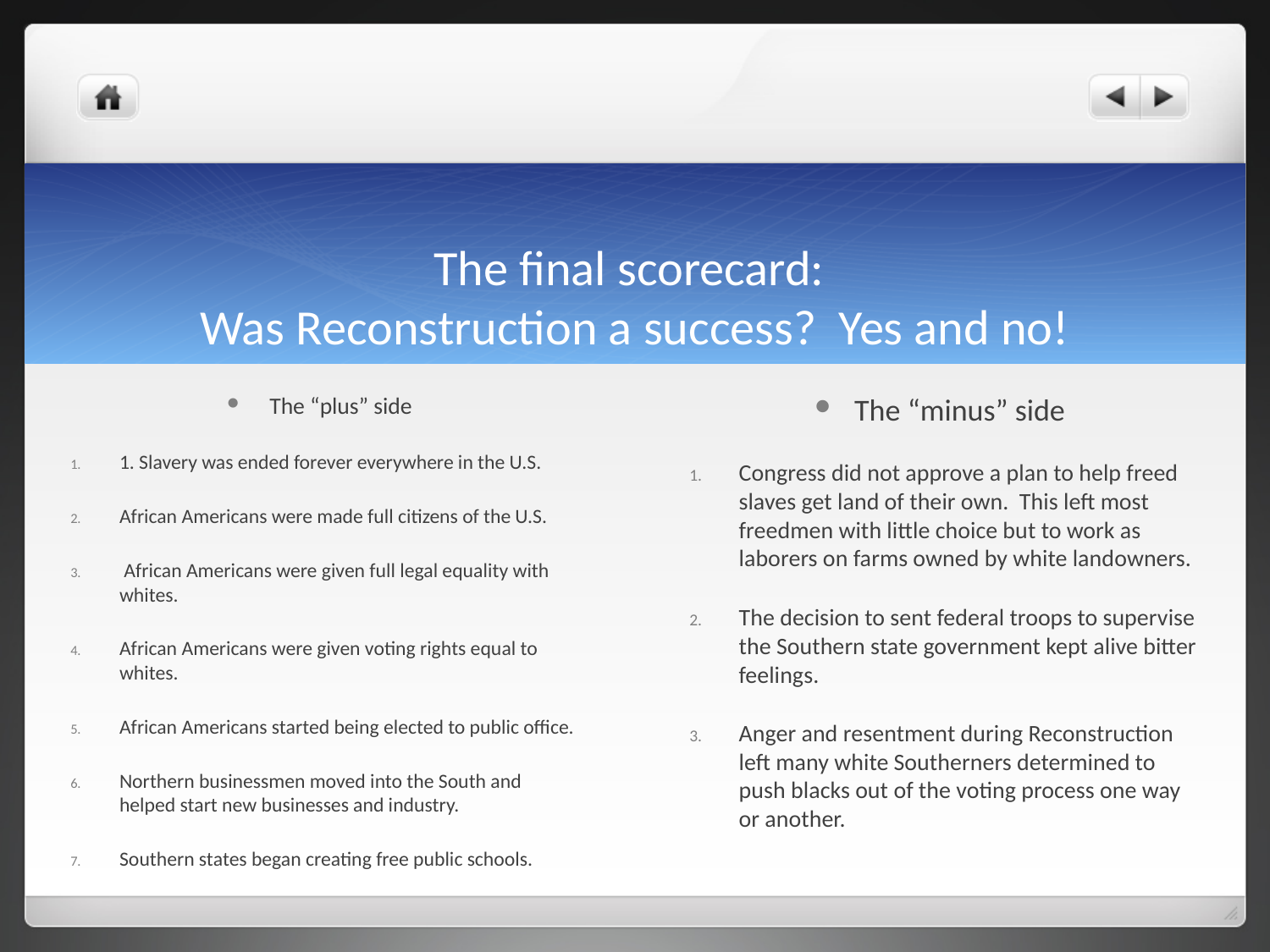

# The final scorecard: Was Reconstruction a success?  Yes and no!
The “plus” side
1. Slavery was ended forever everywhere in the U.S.
African Americans were made full citizens of the U.S.
 African Americans were given full legal equality with whites.
African Americans were given voting rights equal to whites.
African Americans started being elected to public office.
Northern businessmen moved into the South and helped start new businesses and industry.
Southern states began creating free public schools.

The “minus” side
Congress did not approve a plan to help freed slaves get land of their own.  This left most freedmen with little choice but to work as laborers on farms owned by white landowners.
The decision to sent federal troops to supervise the Southern state government kept alive bitter feelings.
Anger and resentment during Reconstruction left many white Southerners determined to push blacks out of the voting process one way or another.